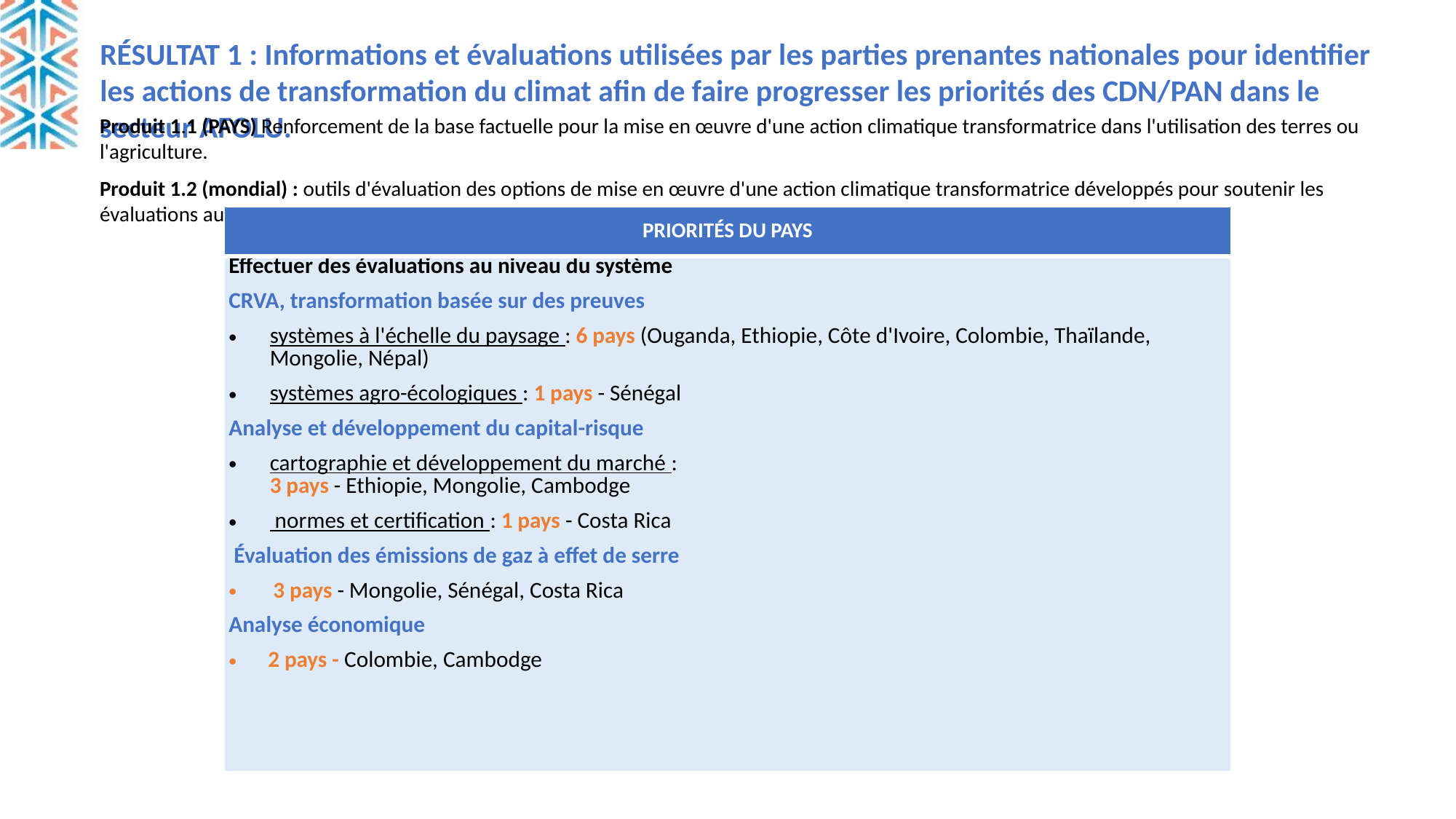

RÉSULTAT 1 : Informations et évaluations utilisées par les parties prenantes nationales pour identifier les actions de transformation du climat afin de faire progresser les priorités des CDN/PAN dans le secteur AFOLU.
Produit 1.1 (PAYS) Renforcement de la base factuelle pour la mise en œuvre d'une action climatique transformatrice dans l'utilisation des terres ou l'agriculture.
Produit 1.2 (mondial) : outils d'évaluation des options de mise en œuvre d'une action climatique transformatrice développés pour soutenir les évaluations au niveau national.
| PRIORITÉS DU PAYS |
| --- |
| Effectuer des évaluations au niveau du système CRVA, transformation basée sur des preuves systèmes à l'échelle du paysage : 6 pays (Ouganda, Ethiopie, Côte d'Ivoire, Colombie, Thaïlande, Mongolie, Népal) systèmes agro-écologiques : 1 pays - Sénégal Analyse et développement du capital-risque cartographie et développement du marché : 3 pays - Ethiopie, Mongolie, Cambodge  normes et certification : 1 pays - Costa Rica Évaluation des émissions de gaz à effet de serre 3 pays - Mongolie, Sénégal, Costa Rica Analyse économique 2 pays - Colombie, Cambodge |